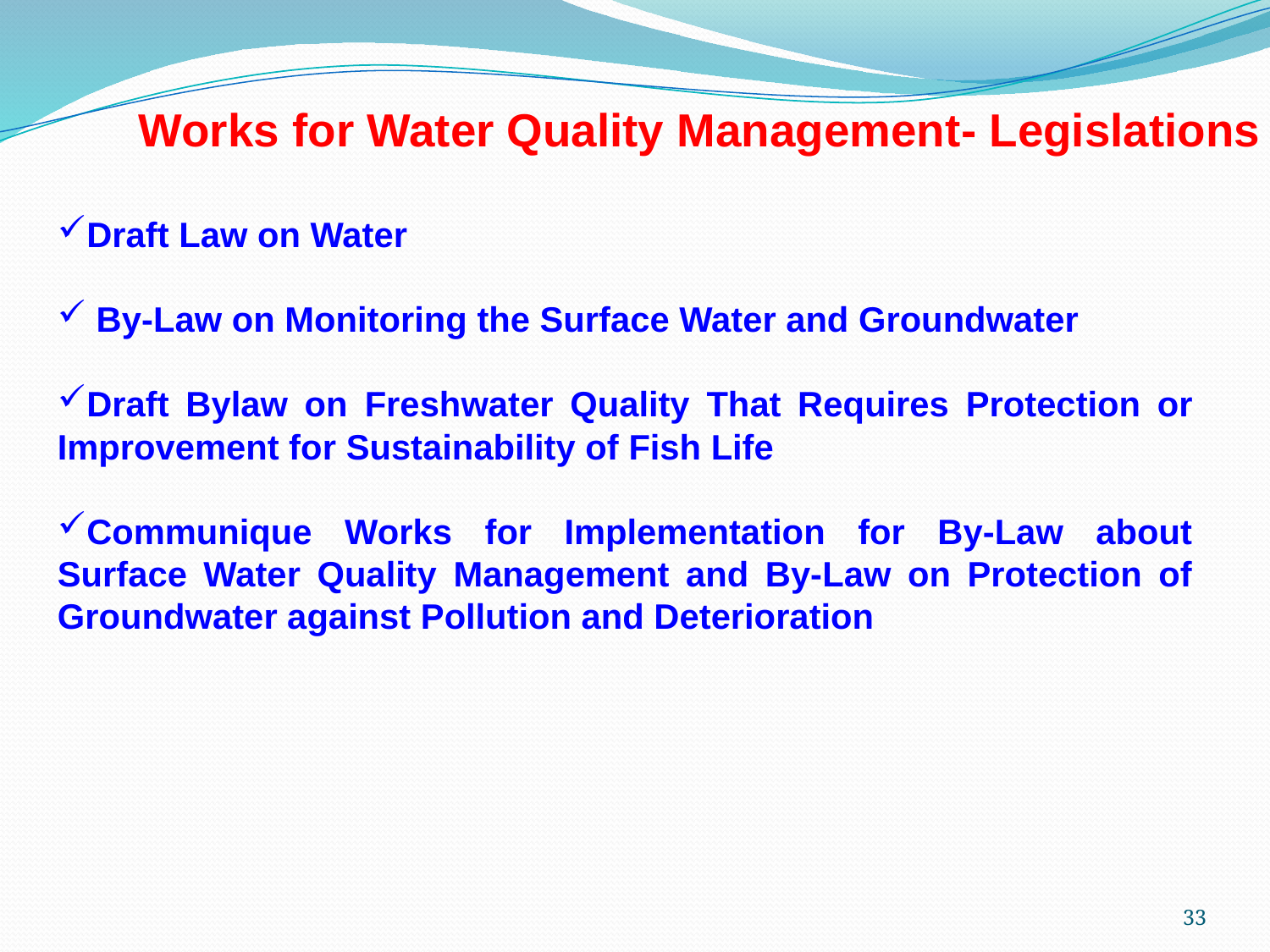

# Works for Water Quality Management- Legislations
Draft Law on Water

 By-Law on Monitoring the Surface Water and Groundwater

Draft Bylaw on Freshwater Quality That Requires Protection or Improvement for Sustainability of Fish Life

Communique Works for Implementation for By-Law about Surface Water Quality Management and By-Law on Protection of Groundwater against Pollution and Deterioration

33